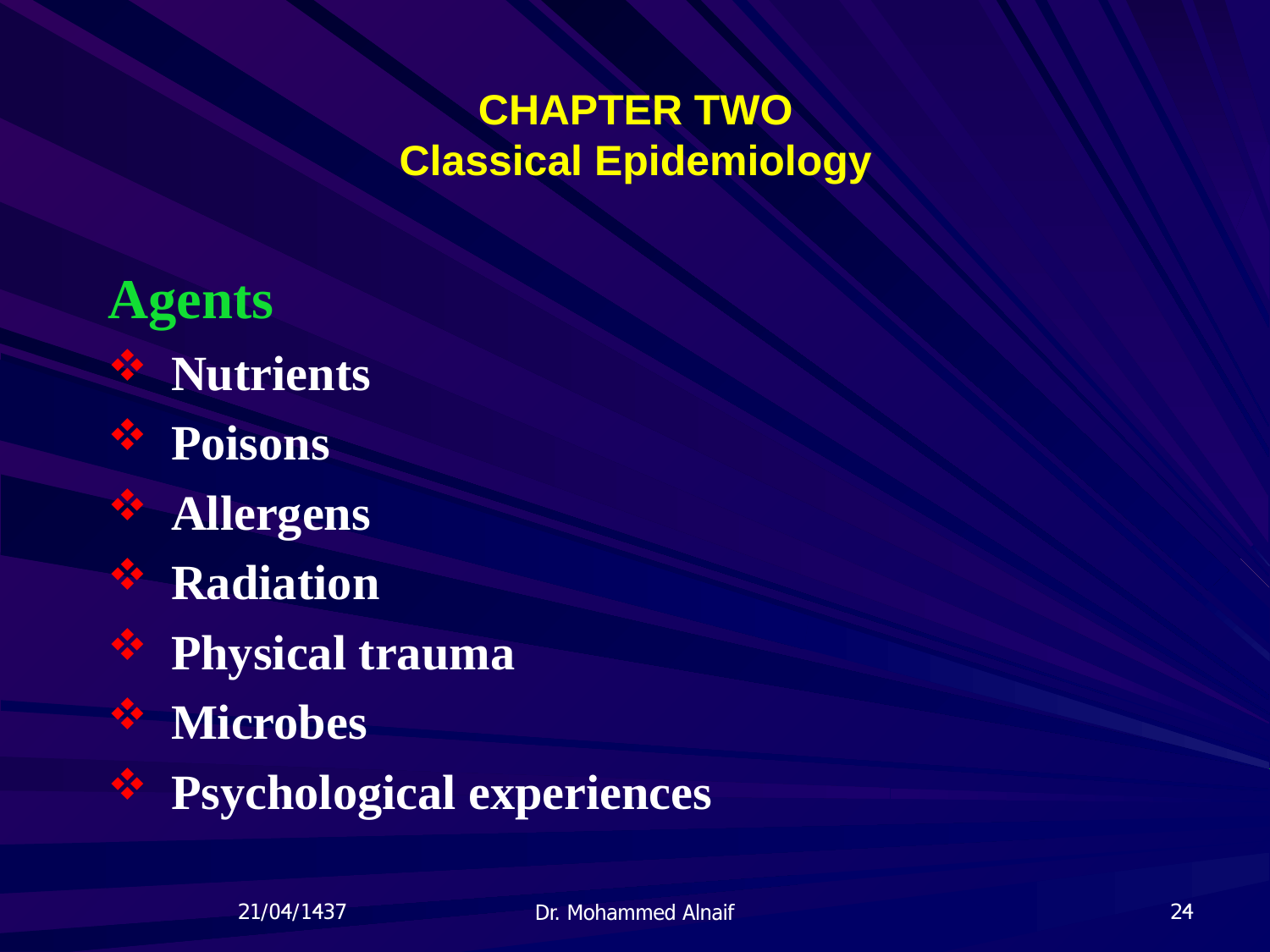

CHAPTER TWO
Classical Epidemiology
#
Agents
Nutrients
Poisons
Allergens
Radiation
Physical trauma
Microbes
Psychological experiences
21/04/1437
24
Dr. Mohammed Alnaif